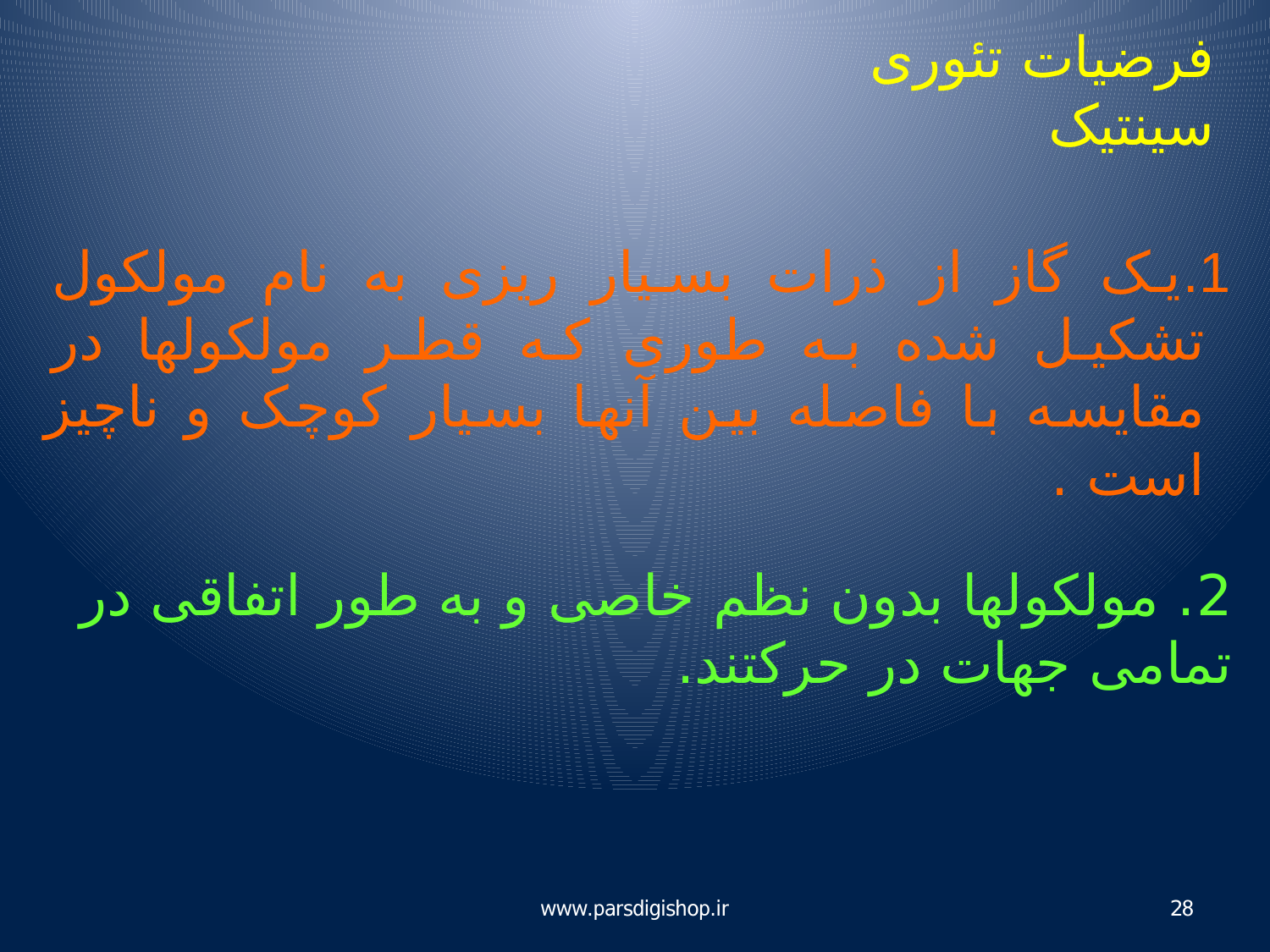

فرضیات تئوری سینتیک
یک گاز از ذرات بسیار ریزی به نام مولکول تشکیل شده به طوری که قطر مولکولها در مقایسه با فاصله بین آنها بسیار کوچک و ناچیز است .
2. مولکولها بدون نظم خاصی و به طور اتفاقی در تمامی جهات در حرکتند.
www.parsdigishop.ir
28